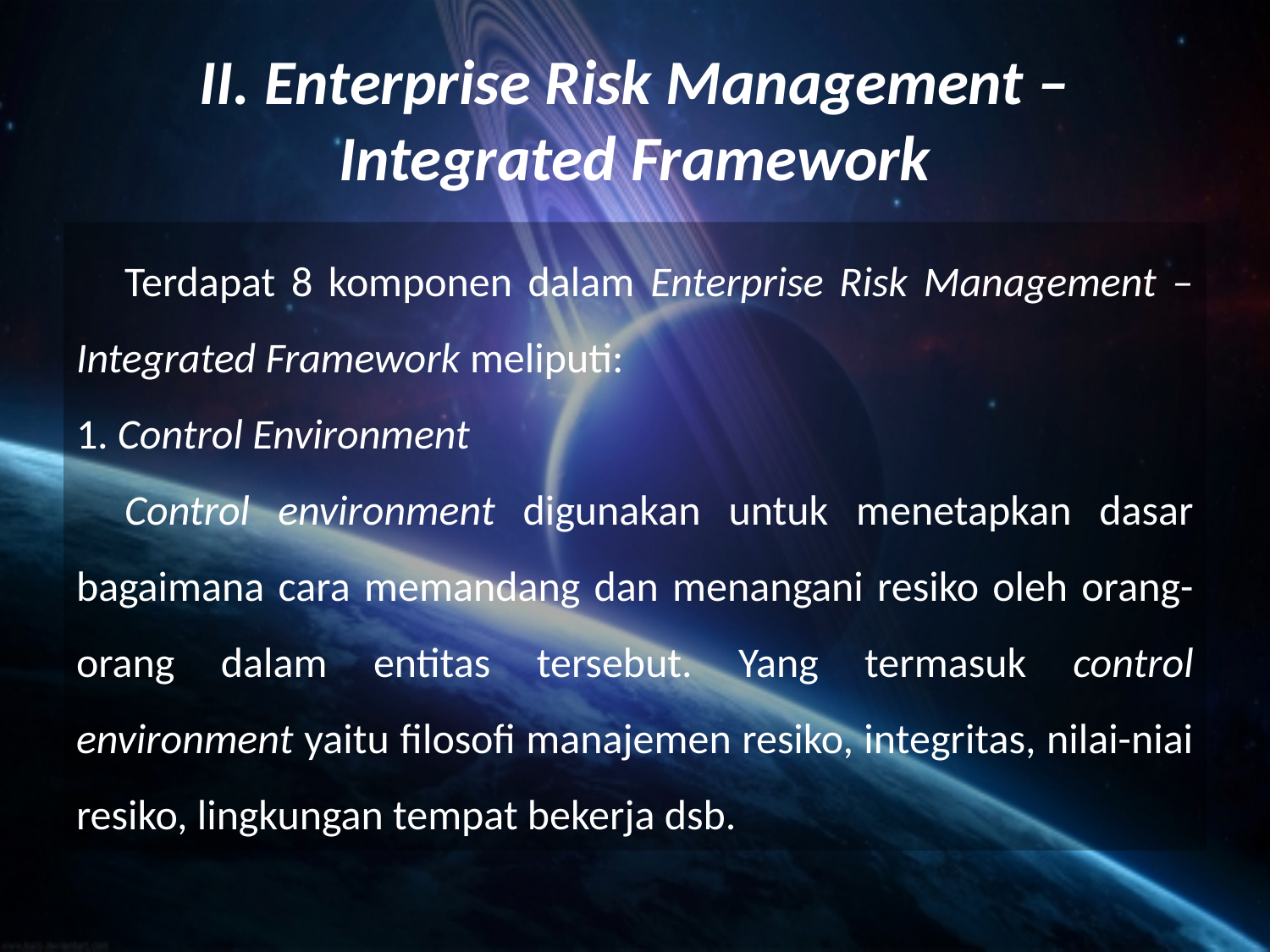

# II. Enterprise Risk Management – Integrated Framework
Terdapat 8 komponen dalam Enterprise Risk Management – Integrated Framework meliputi:
1. Control Environment
Control environment digunakan untuk menetapkan dasar bagaimana cara memandang dan menangani resiko oleh orang-orang dalam entitas tersebut. Yang termasuk control environment yaitu filosofi manajemen resiko, integritas, nilai-niai resiko, lingkungan tempat bekerja dsb.